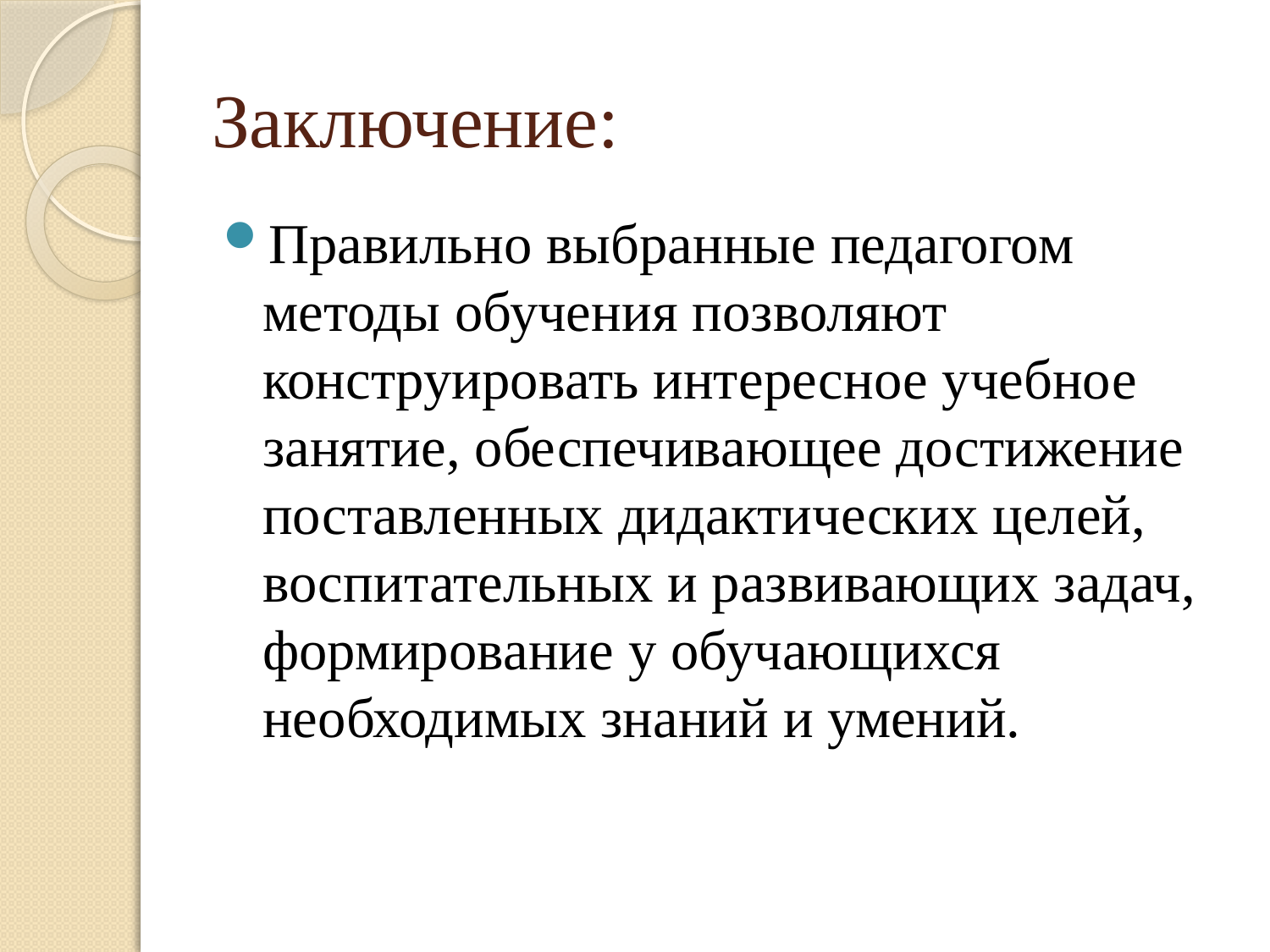

# Заключение:
Правильно выбранные педагогом методы обучения позволяют конструировать интересное учебное занятие, обеспечивающее достижение поставленных дидактических целей, воспитательных и развивающих задач, формирование у обучающихся необходимых знаний и умений.